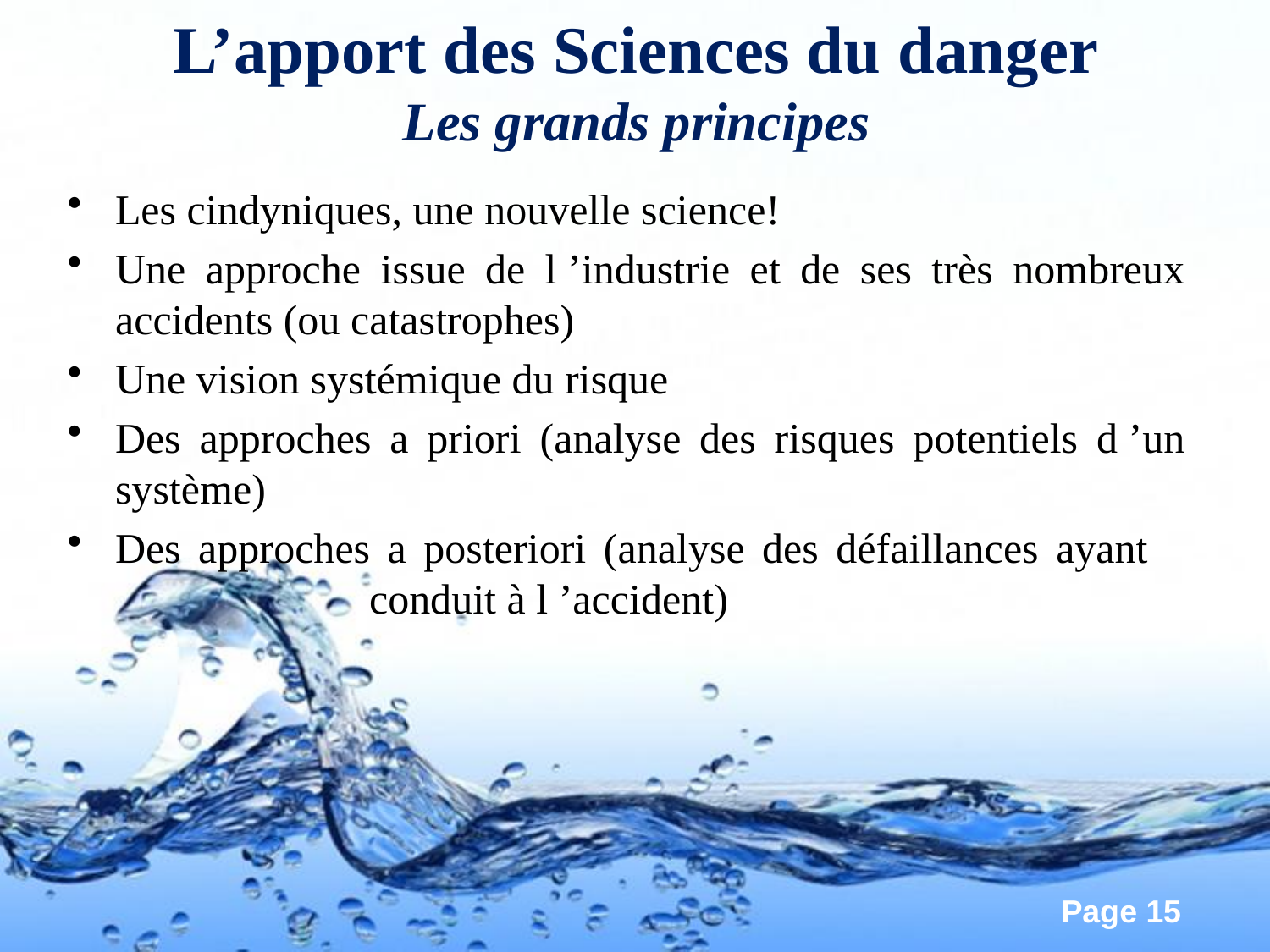

# L’apport des Sciences du danger Les grands principes
Les cindyniques, une nouvelle science!
Une approche issue de l ’industrie et de ses très nombreux accidents (ou catastrophes)
Une vision systémique du risque
Des approches a priori (analyse des risques potentiels d ’un système)
Des approches a posteriori (analyse des défaillances ayant 			conduit à l ’accident)